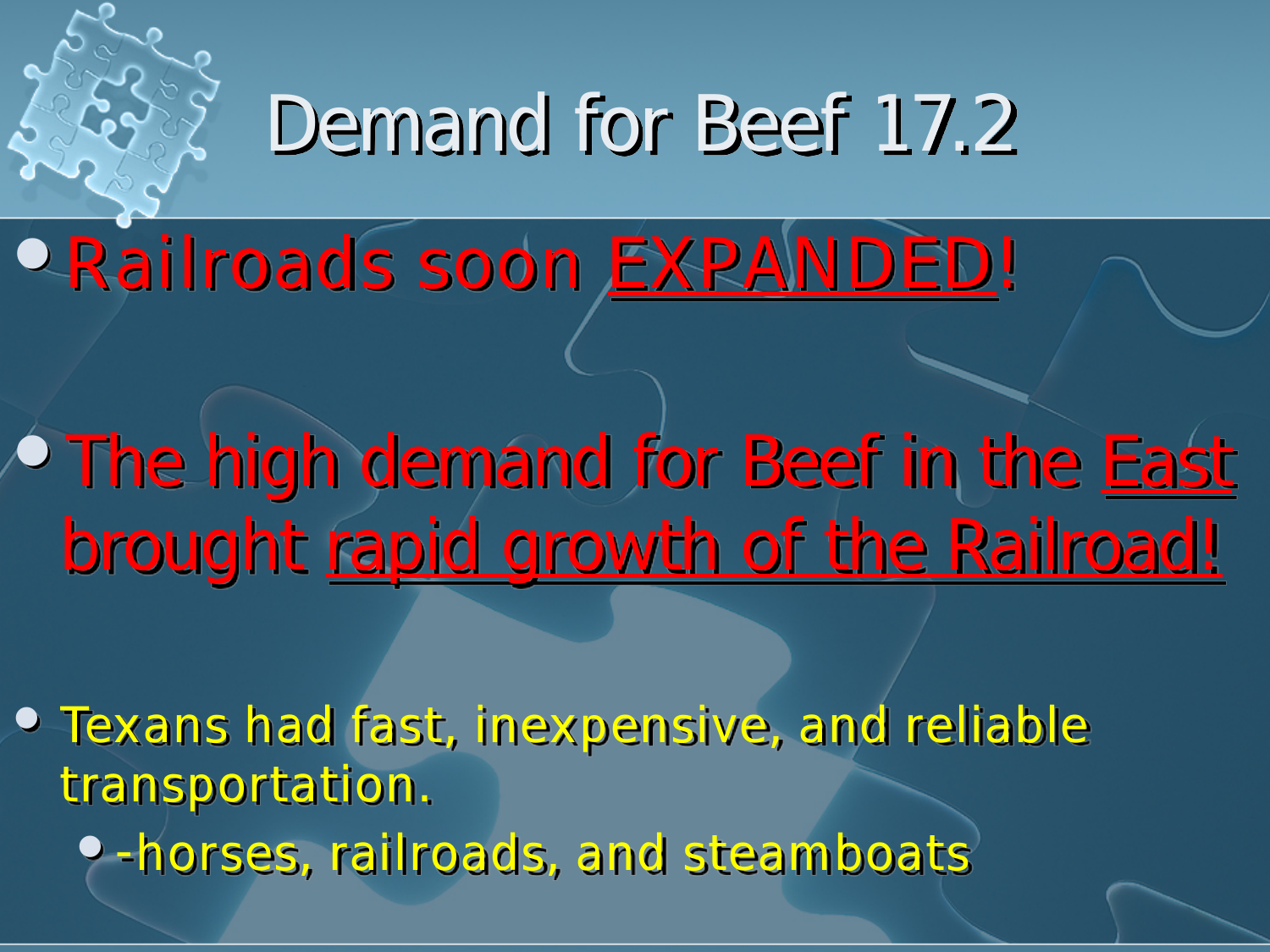

# Demand for Beef 17.2
Railroads soon EXPANDED!

The high demand for Beef in the East brought rapid growth of the Railroad!

Texans had fast, inexpensive, and reliable transportation.
-horses, railroads, and steamboats